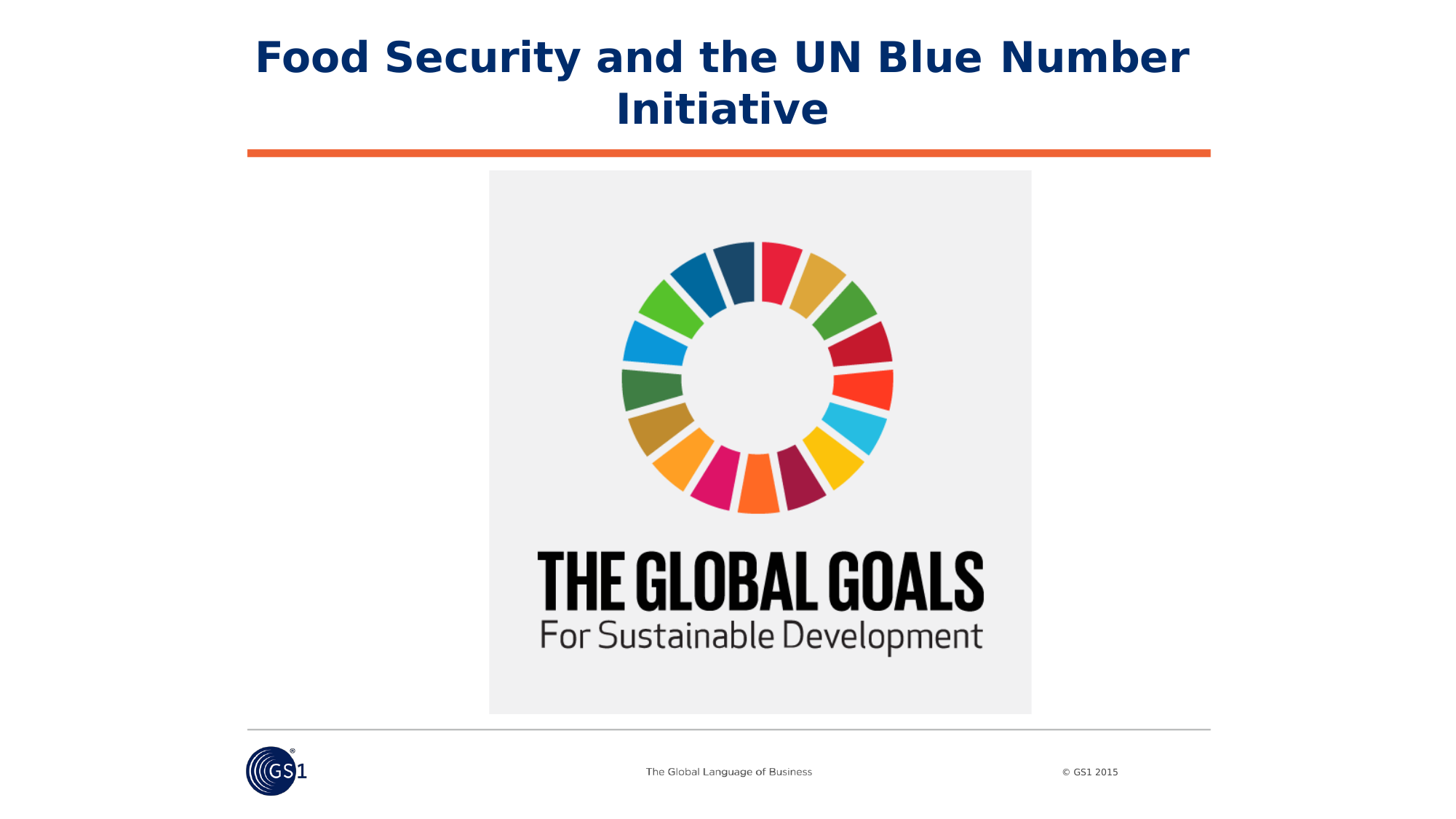

Food Security and the UN Blue Number
Initiative

© GS1 2015
7